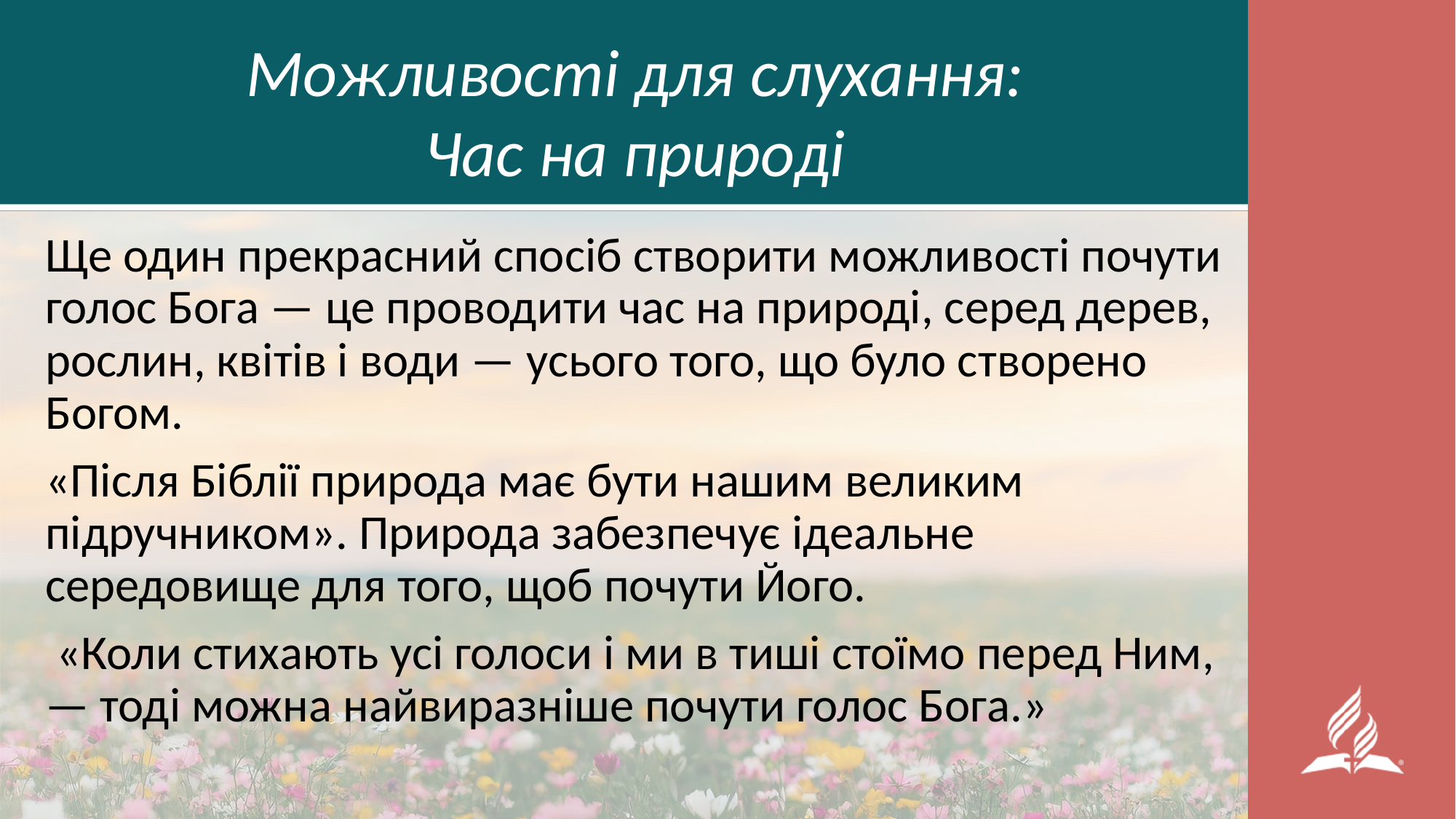

Можливості для слухання:
Час на природі
Ще один прекрасний спосіб створити можливості почути голос Бога — це проводити час на природі, серед дерев, рослин, квітів і води — усього того, що було створено Богом.
«Після Біблії природа має бути нашим великим підручником». Природа забезпечує ідеальне середовище для того, щоб почути Його.
 «Коли стихають усі голоси і ми в тиші стоїмо перед Ним, — тоді можна найвиразніше почути голос Бога.»